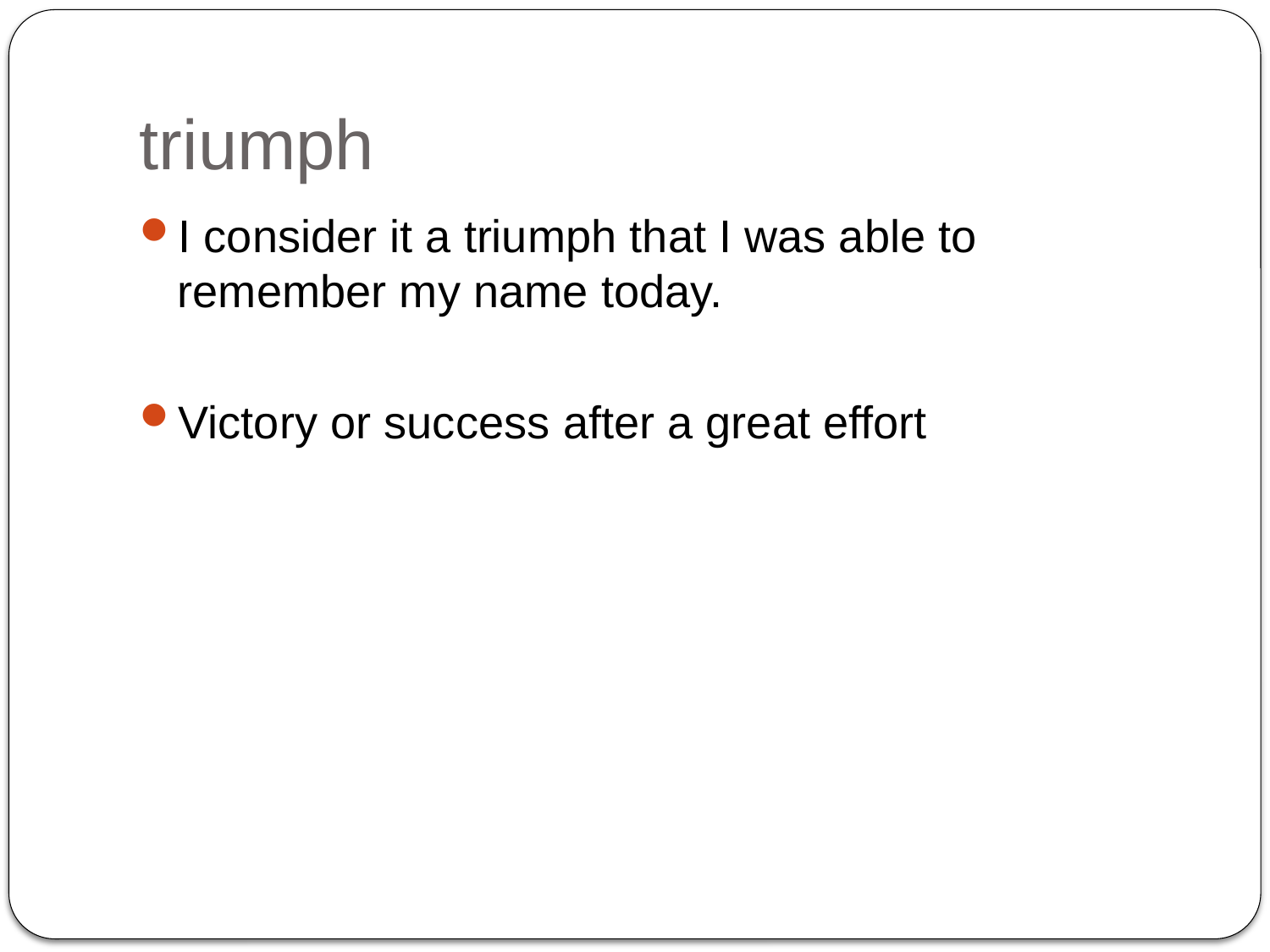

# triumph
I consider it a triumph that I was able to remember my name today.

Victory or success after a great effort